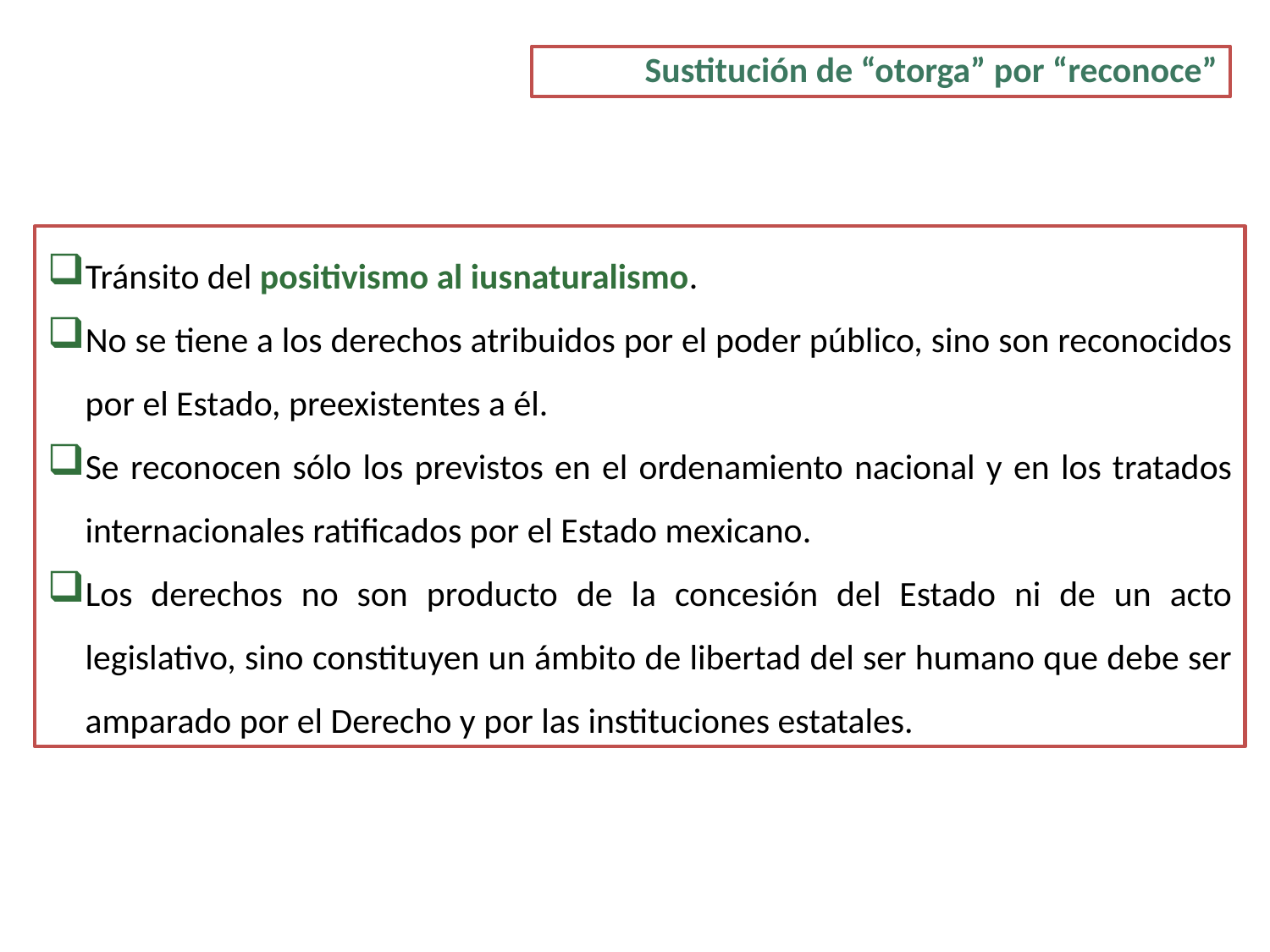

Sustitución de “otorga” por “reconoce”
Tránsito del positivismo al iusnaturalismo.
No se tiene a los derechos atribuidos por el poder público, sino son reconocidos por el Estado, preexistentes a él.
Se reconocen sólo los previstos en el ordenamiento nacional y en los tratados internacionales ratificados por el Estado mexicano.
Los derechos no son producto de la concesión del Estado ni de un acto legislativo, sino constituyen un ámbito de libertad del ser humano que debe ser amparado por el Derecho y por las instituciones estatales.